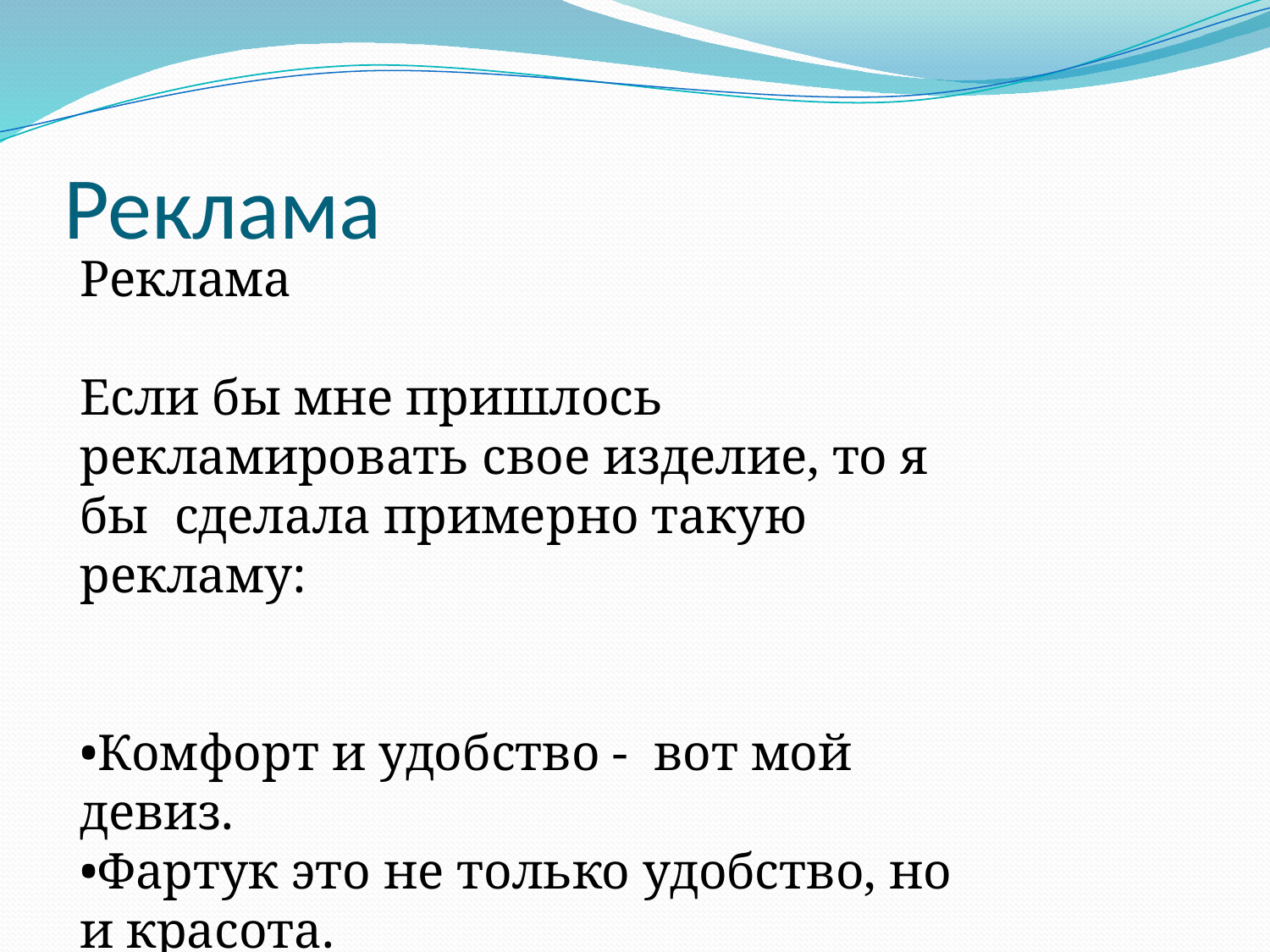

# Реклама
Реклама

Если бы мне пришлось рекламировать свое изделие, то я бы  сделала примерно такую рекламу:

•Комфорт и удобство -  вот мой девиз.
•Фартук это не только удобство, но и красота.
•Удобство в простых вещах.